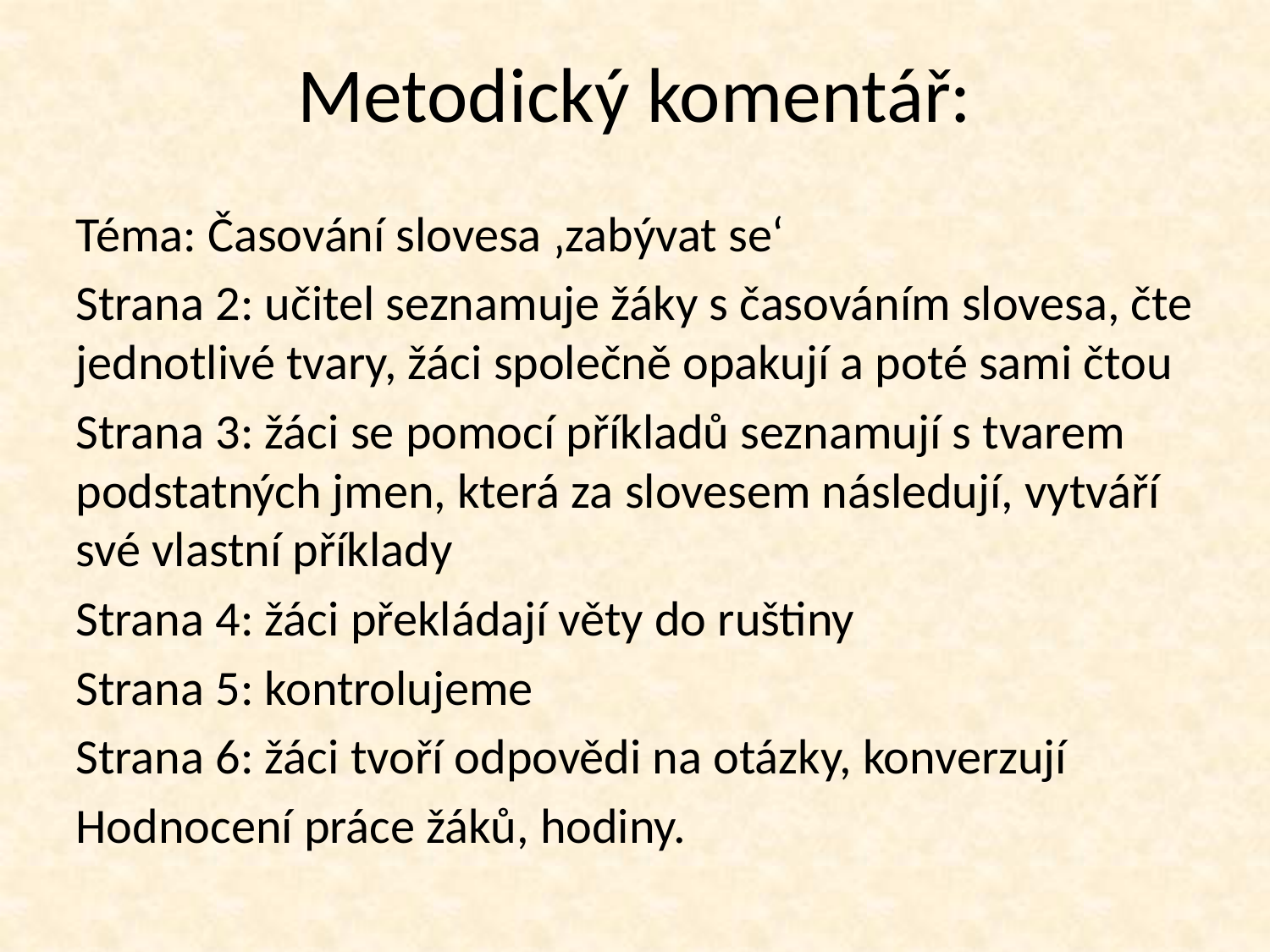

Metodický komentář:
Téma: Časování slovesa ‚zabývat se‘
Strana 2: učitel seznamuje žáky s časováním slovesa, čte jednotlivé tvary, žáci společně opakují a poté sami čtou
Strana 3: žáci se pomocí příkladů seznamují s tvarem podstatných jmen, která za slovesem následují, vytváří své vlastní příklady
Strana 4: žáci překládají věty do ruštiny
Strana 5: kontrolujeme
Strana 6: žáci tvoří odpovědi na otázky, konverzují
Hodnocení práce žáků, hodiny.